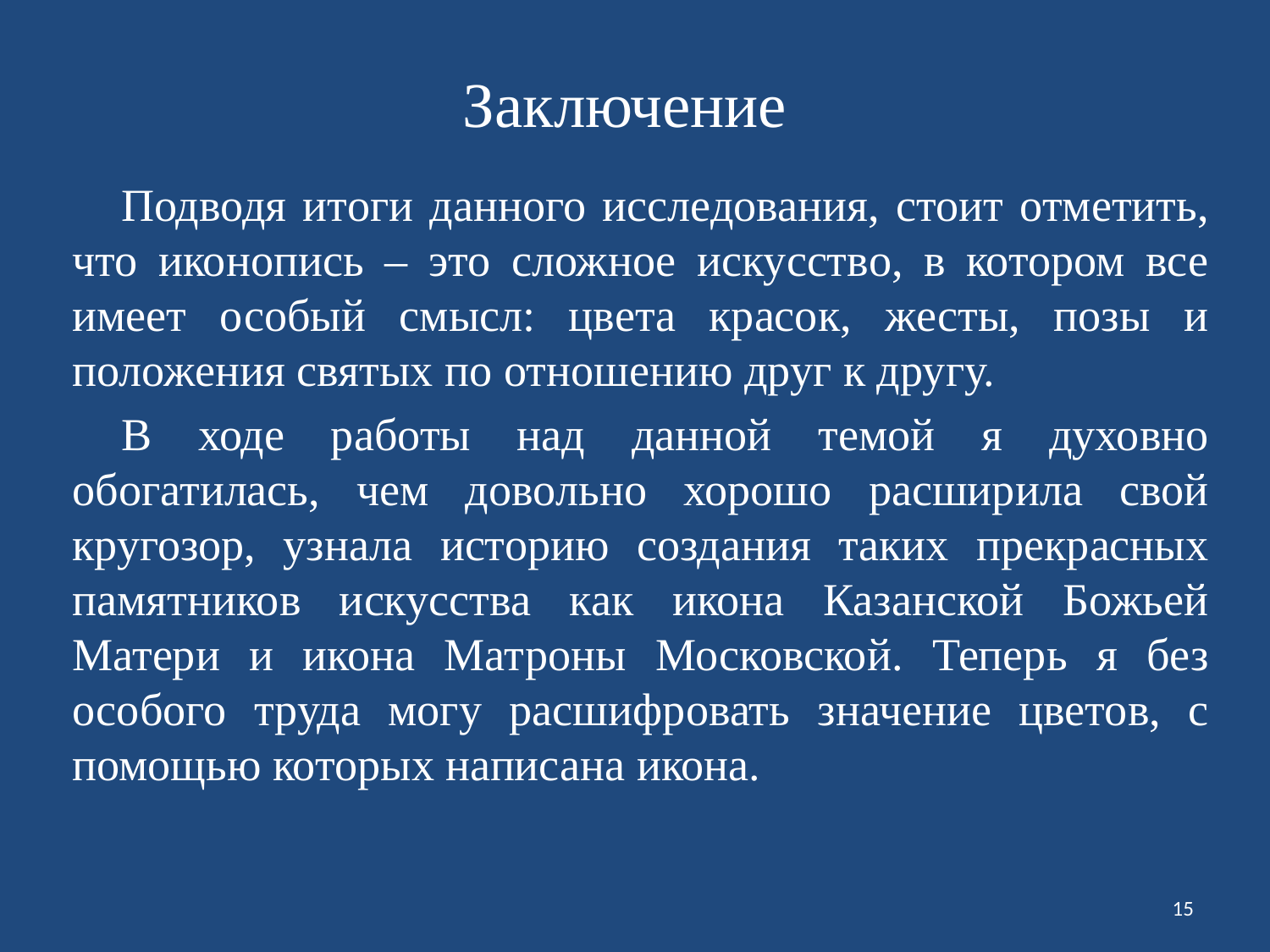

# Заключение
Подводя итоги данного исследования, стоит отметить, что иконопись – это сложное искусство, в котором все имеет особый смысл: цвета красок, жесты, позы и положения святых по отношению друг к другу.
В ходе работы над данной темой я духовно обогатилась, чем довольно хорошо расширила свой кругозор, узнала историю создания таких прекрасных памятников искусства как икона Казанской Божьей Матери и икона Матроны Московской. Теперь я без особого труда могу расшифровать значение цветов, с помощью которых написана икона.

15